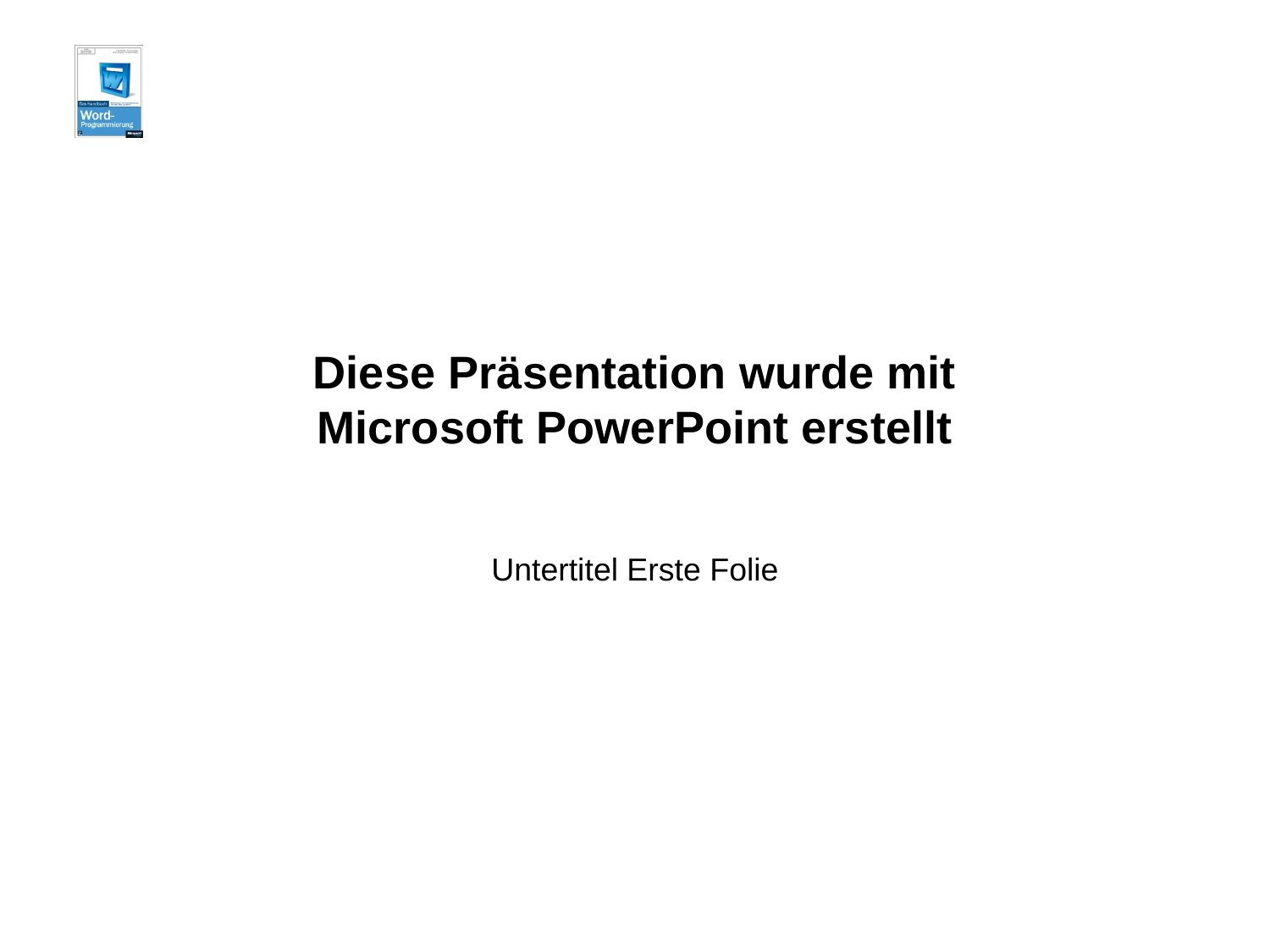

# Diese Präsentation wurde mit Microsoft PowerPoint erstellt
Untertitel Erste Folie